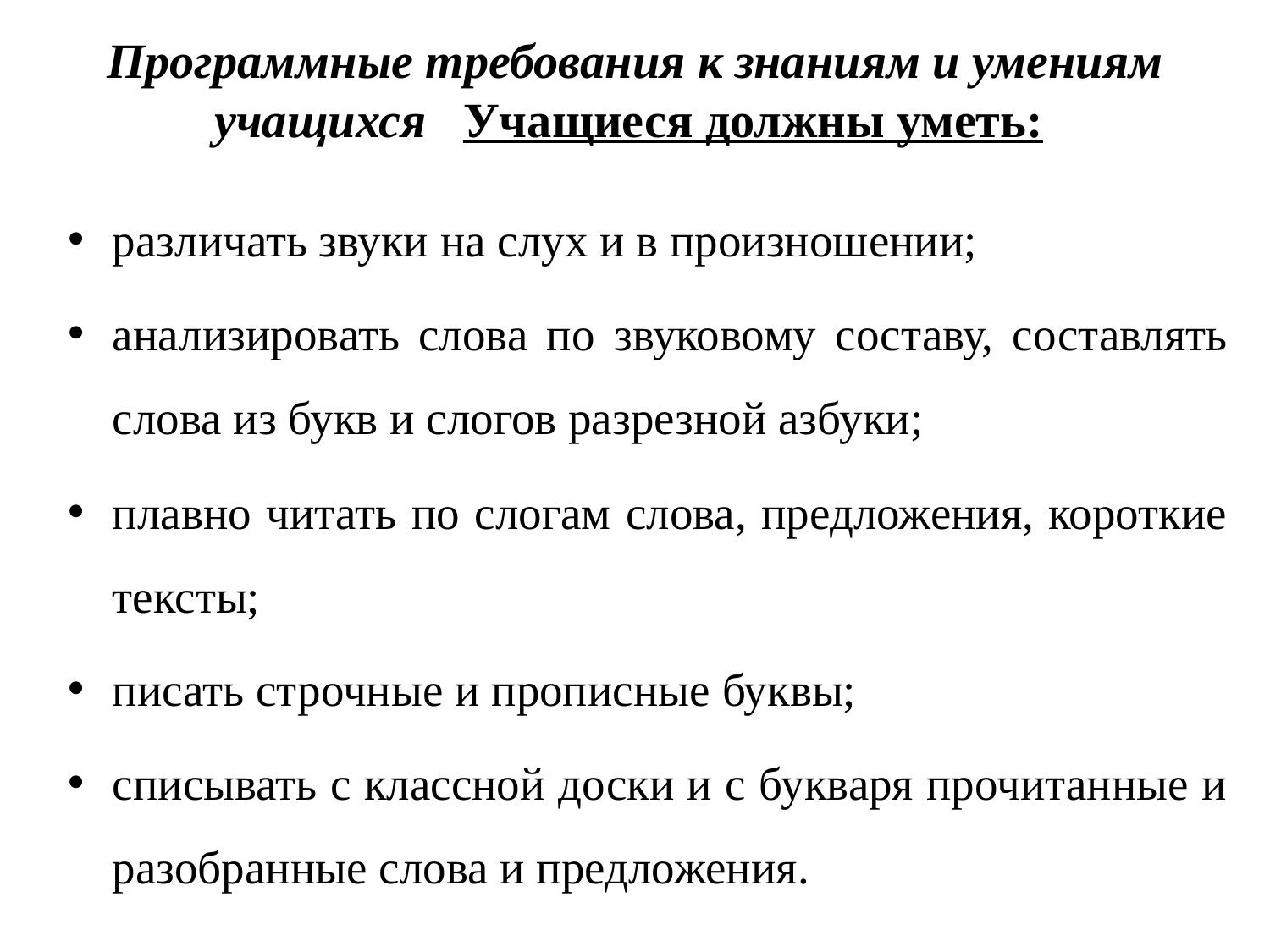

# Программные требования к знаниям и умениям учащихся   Учащиеся должны уметь:
различать звуки на слух и в произношении;
анализировать слова по звуковому составу, составлять слова из букв и слогов разрезной азбуки;
плавно читать по слогам слова, предложения, короткие тексты;
писать строчные и прописные буквы;
списывать с классной доски и с букваря прочитанные и разобранные слова и предложения.